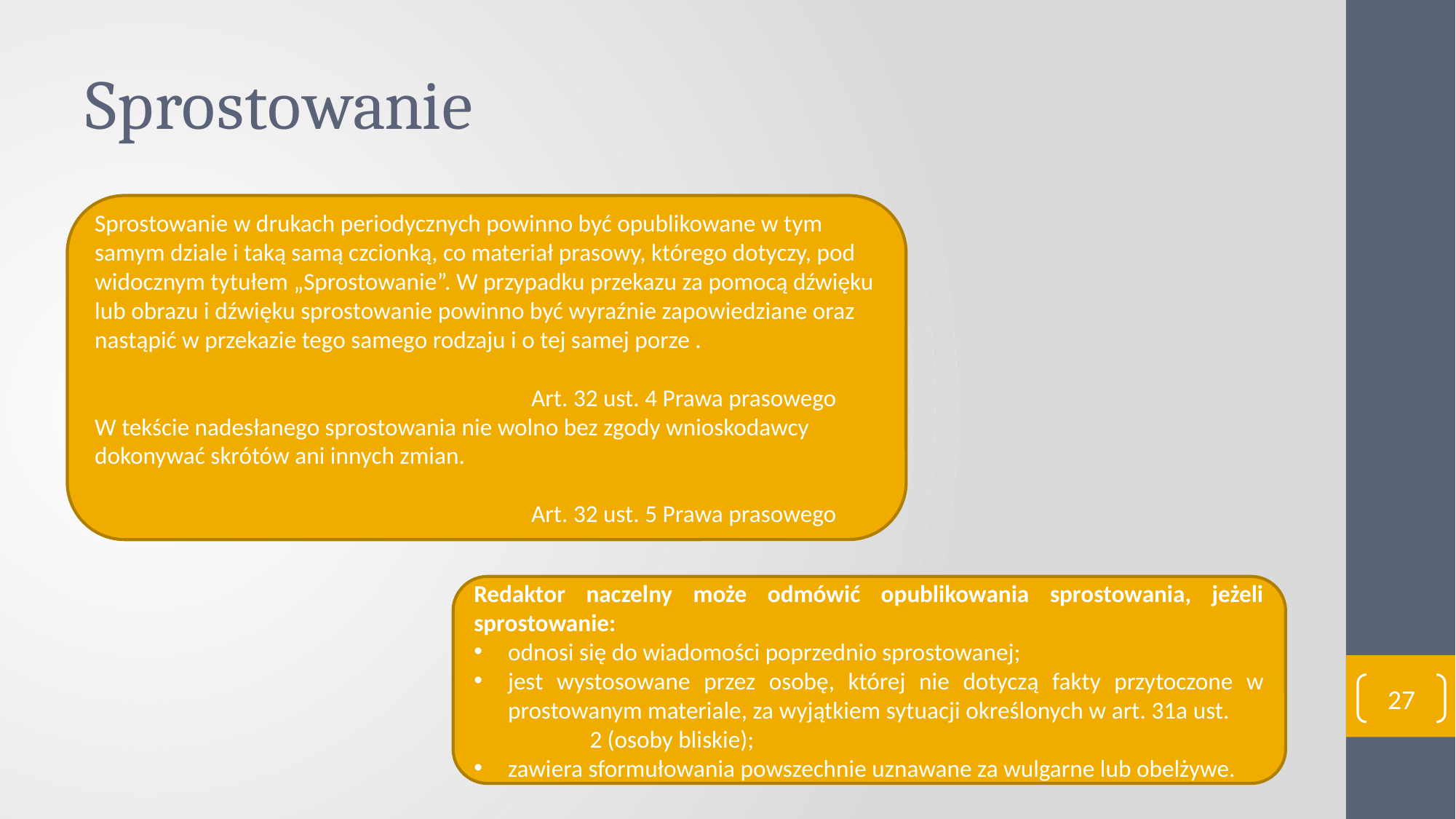

# Sprostowanie
Sprostowanie w drukach periodycznych powinno być opublikowane w tym samym dziale i taką samą czcionką, co materiał prasowy, którego dotyczy, pod widocznym tytułem „Sprostowanie”. W przypadku przekazu za pomocą dźwięku lub obrazu i dźwięku sprostowanie powinno być wyraźnie zapowiedziane oraz nastąpić w przekazie tego samego rodzaju i o tej samej porze .

				Art. 32 ust. 4 Prawa prasowego
W tekście nadesłanego sprostowania nie wolno bez zgody wnioskodawcy dokonywać skrótów ani innych zmian.

 				Art. 32 ust. 5 Prawa prasowego
Redaktor naczelny może odmówić opublikowania sprostowania, jeżeli sprostowanie:
odnosi się do wiadomości poprzednio sprostowanej;
jest wystosowane przez osobę, której nie dotyczą fakty przytoczone w prostowanym materiale, za wyjątkiem sytuacji określonych w art. 31a ust.                      2 (osoby bliskie);
zawiera sformułowania powszechnie uznawane za wulgarne lub obelżywe.
27